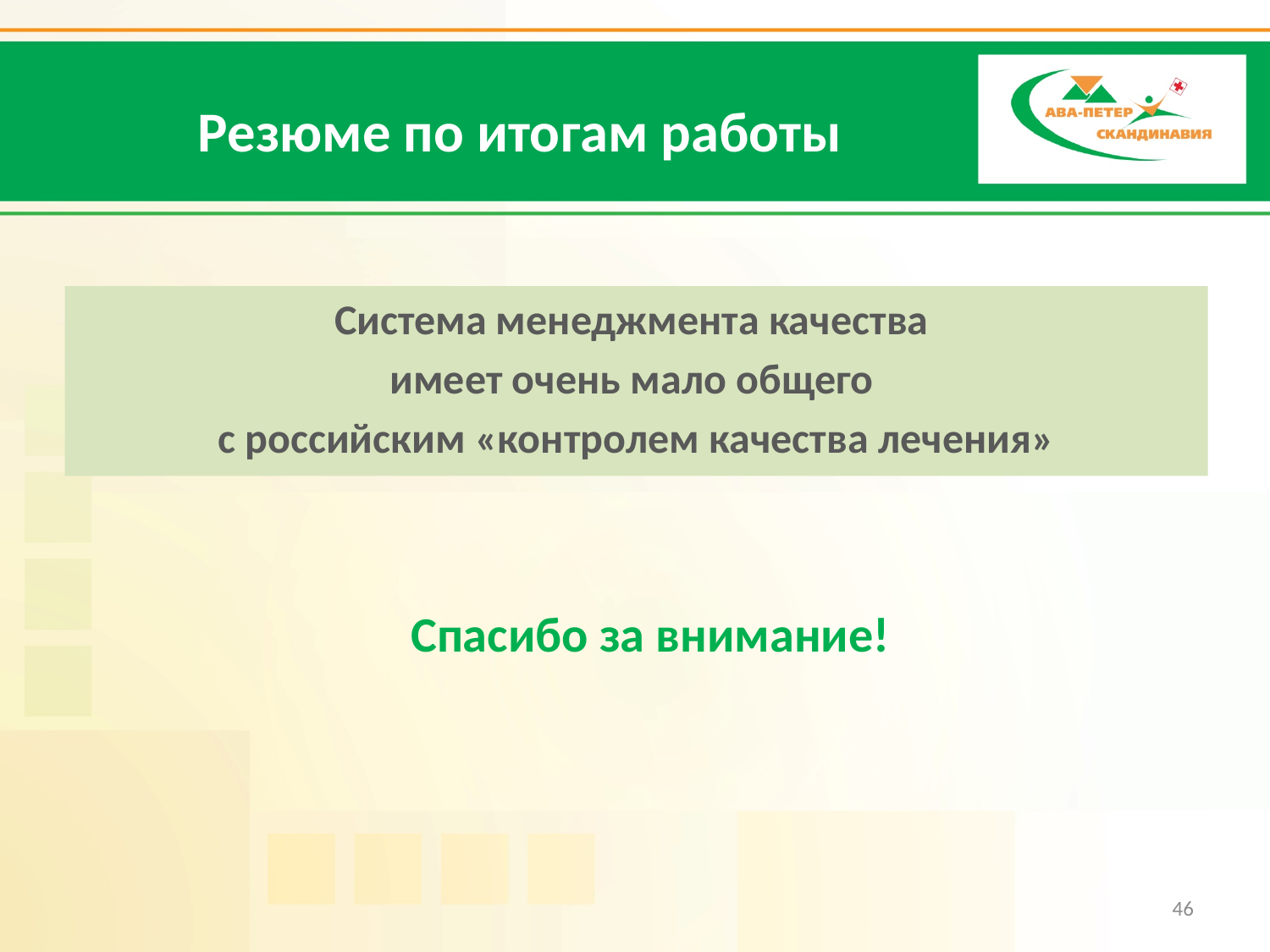

# Резюме по итогам работы
Система менеджмента качества
имеет очень мало общего
с российским «контролем качества лечения»
Спасибо за внимание!
46